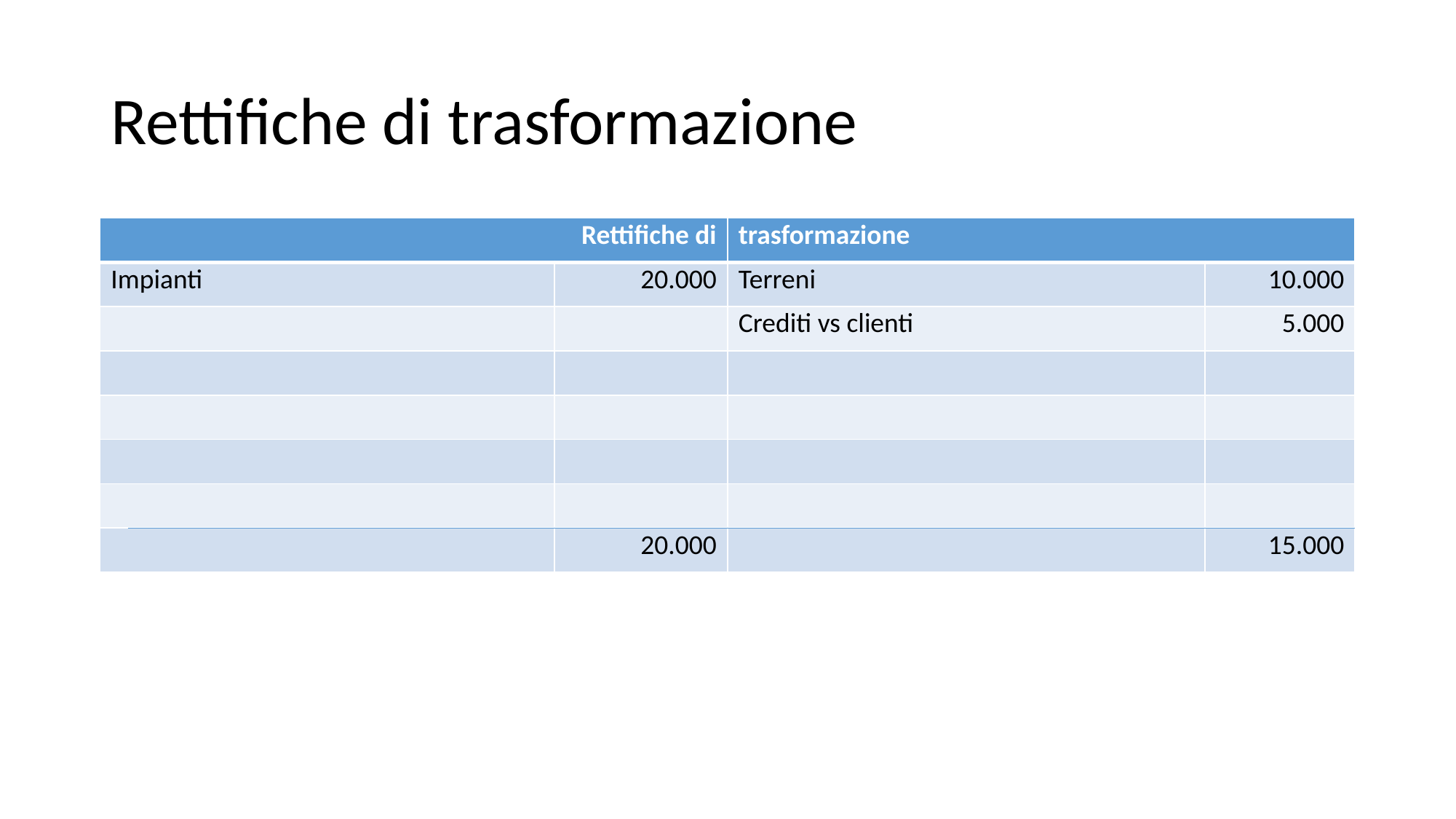

# Rettifiche di trasformazione
| Rettifiche di |  | trasformazione |  |
| --- | --- | --- | --- |
| Impianti | 20.000 | Terreni | 10.000 |
|  |  | Crediti vs clienti | 5.000 |
|  |  |  |  |
|  |  |  |  |
|  |  |  |  |
|  |  |  |  |
|  | 20.000 |  | 15.000 |